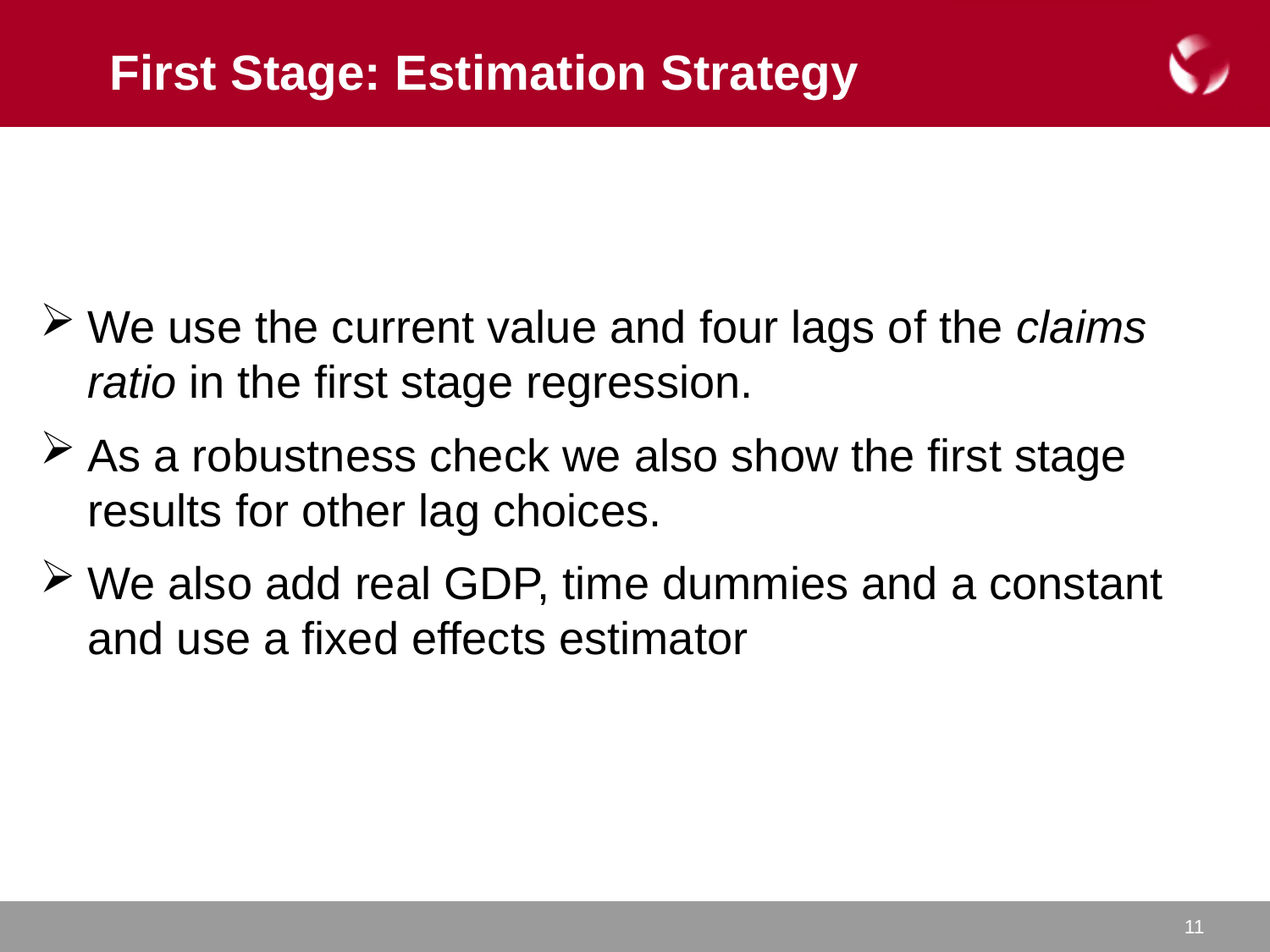

# First Stage: Estimation Strategy

We use the current value and four lags of the claims ratio in the first stage regression.
As a robustness check we also show the first stage results for other lag choices.
We also add real GDP, time dummies and a constant and use a fixed effects estimator
11